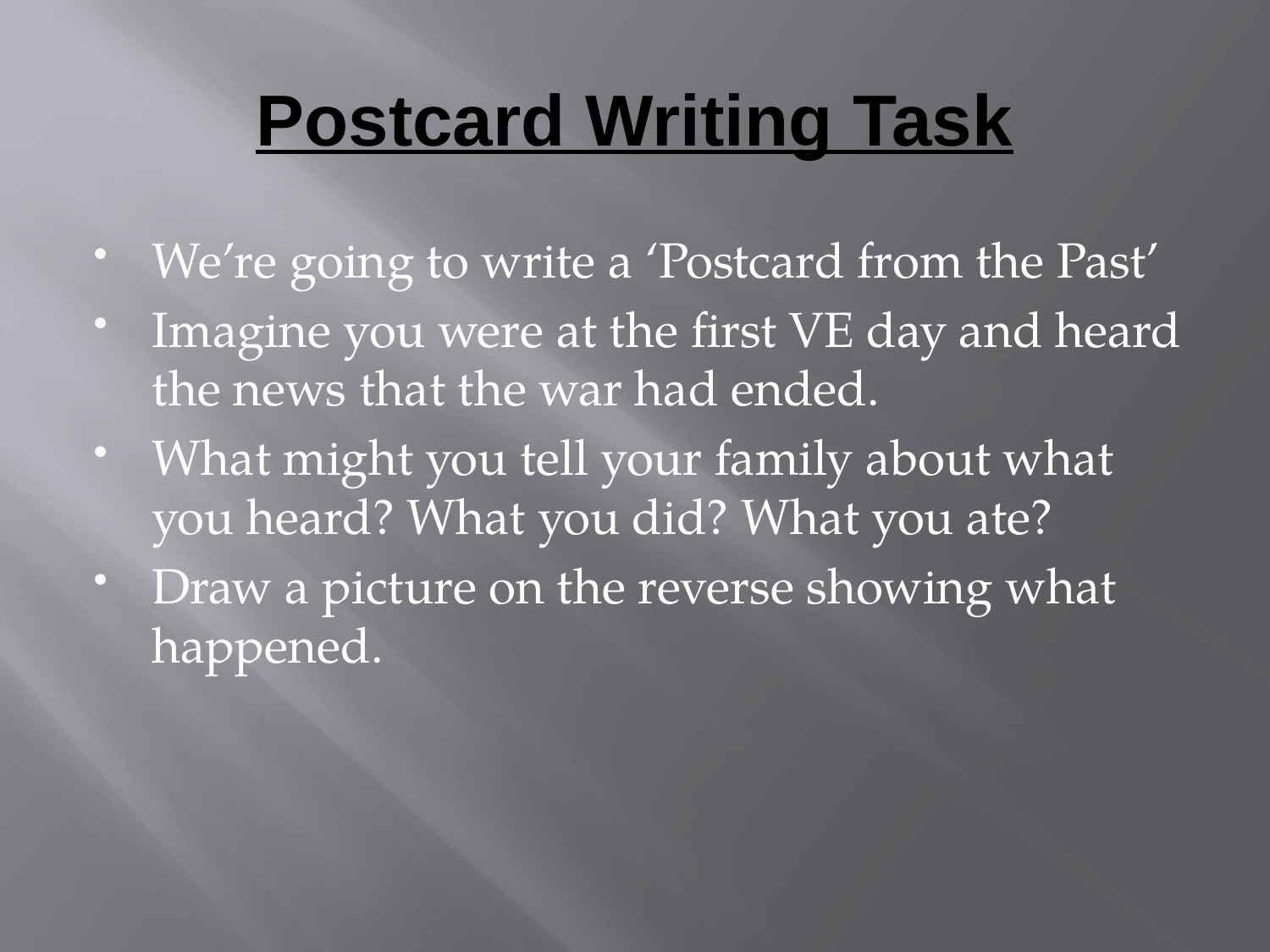

# Postcard Writing Task
We’re going to write a ‘Postcard from the Past’
Imagine you were at the first VE day and heard the news that the war had ended.
What might you tell your family about what you heard? What you did? What you ate?
Draw a picture on the reverse showing what happened.